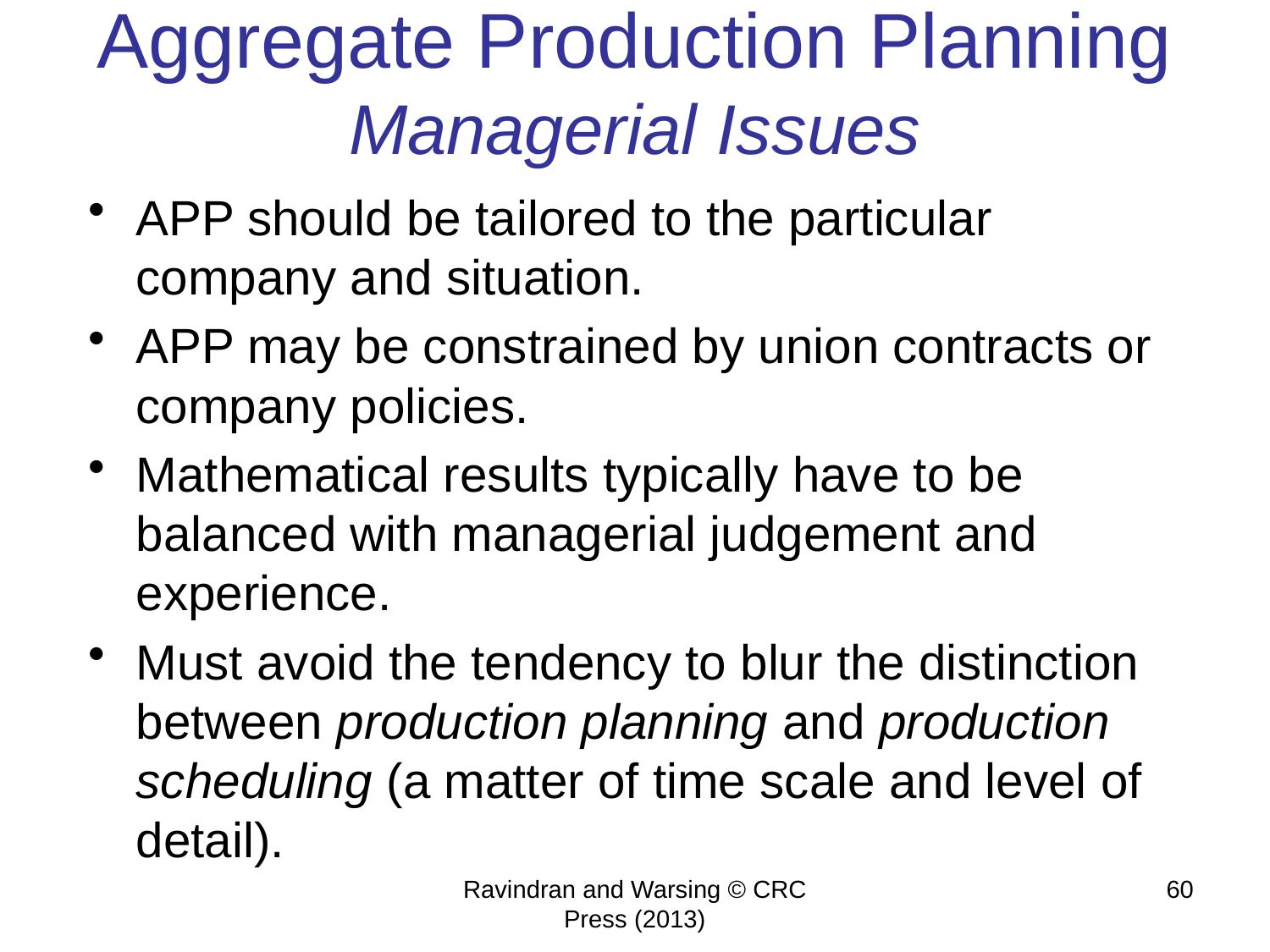

# Aggregate Production Planning Managerial Issues
APP should be tailored to the particular company and situation.
APP may be constrained by union contracts or company policies.
Mathematical results typically have to be balanced with managerial judgement and experience.
Must avoid the tendency to blur the distinction between production planning and production scheduling (a matter of time scale and level of detail).

Ravindran and Warsing © CRC Press (2013)
60